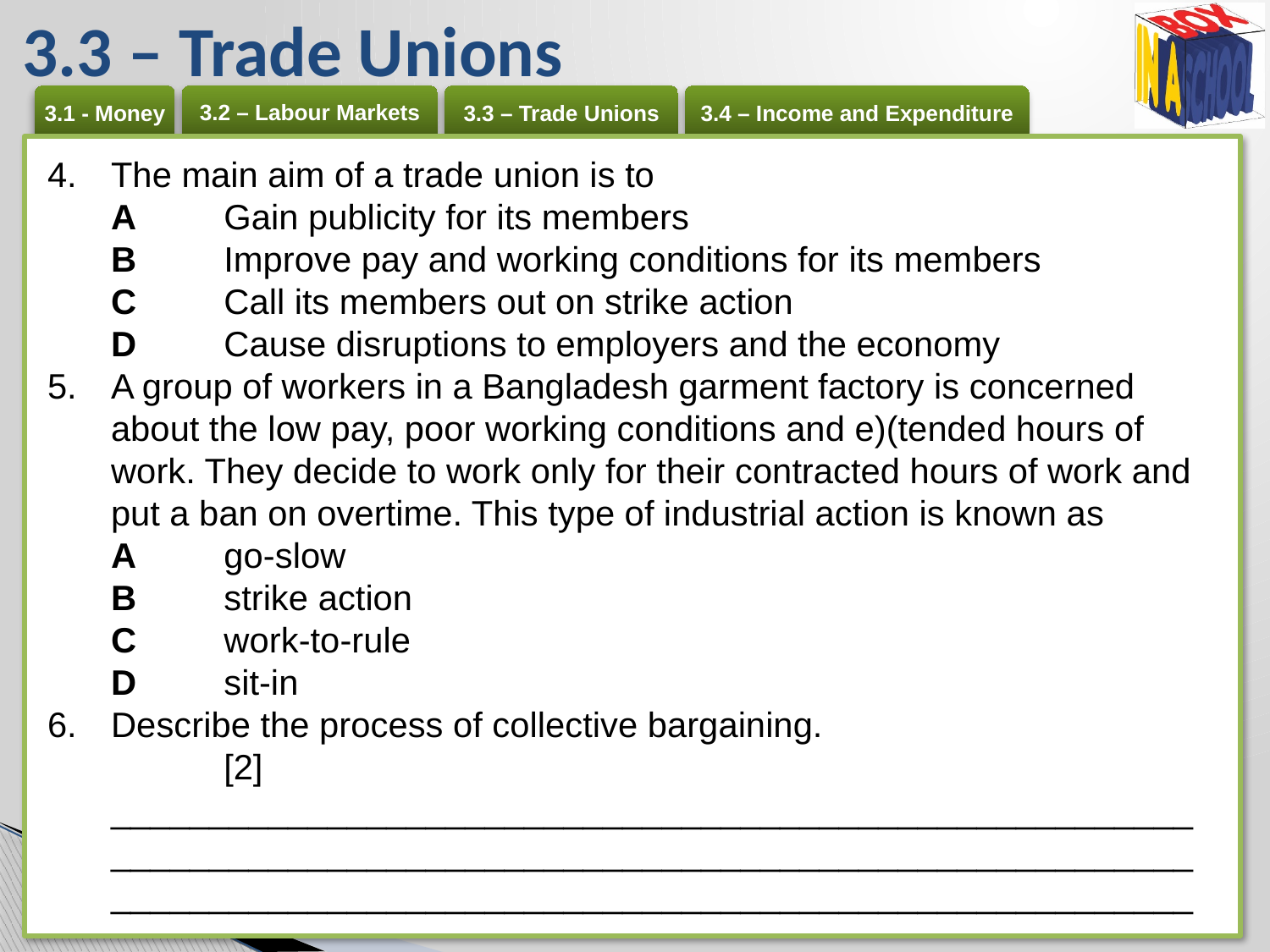

# 3.3 – Trade Unions
The main aim of a trade union is to
A 	Gain publicity for its members
B 	Improve pay and working conditions for its members
C 	Call its members out on strike action
D 	Cause disruptions to employers and the economy
A group of workers in a Bangladesh garment factory is concerned about the low pay, poor working conditions and e)(tended hours of work. They decide to work only for their contracted hours of work and put a ban on overtime. This type of industrial action is known as
A 	go-slow
B 	strike action
C 	work-to-rule
D 	sit-in
Describe the process of collective bargaining. 	[2]
________________________________________________________________________________________________________________________________________________________________________________________________________________________________